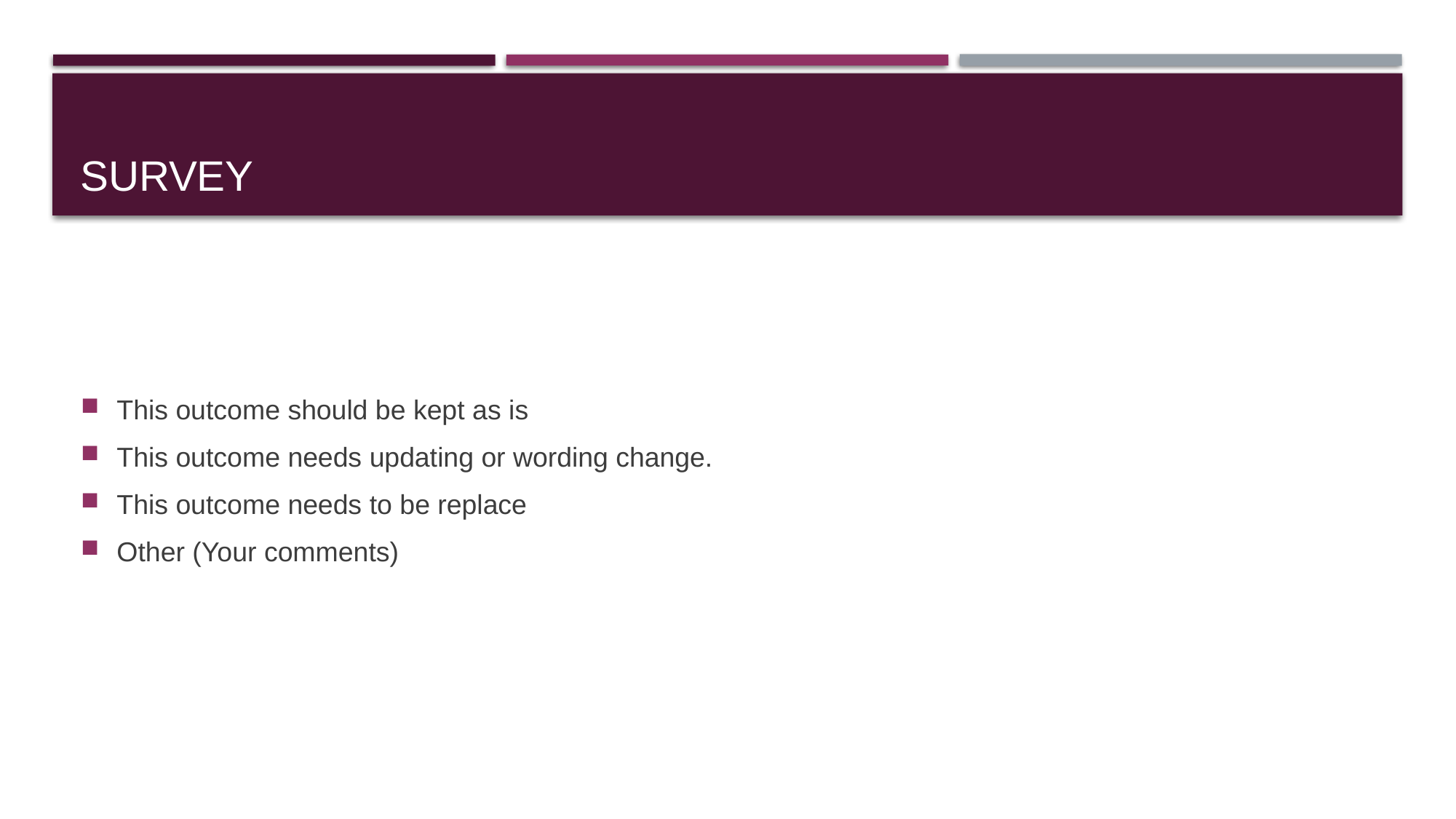

# Survey
This outcome should be kept as is
This outcome needs updating or wording change.
This outcome needs to be replace
Other (Your comments)